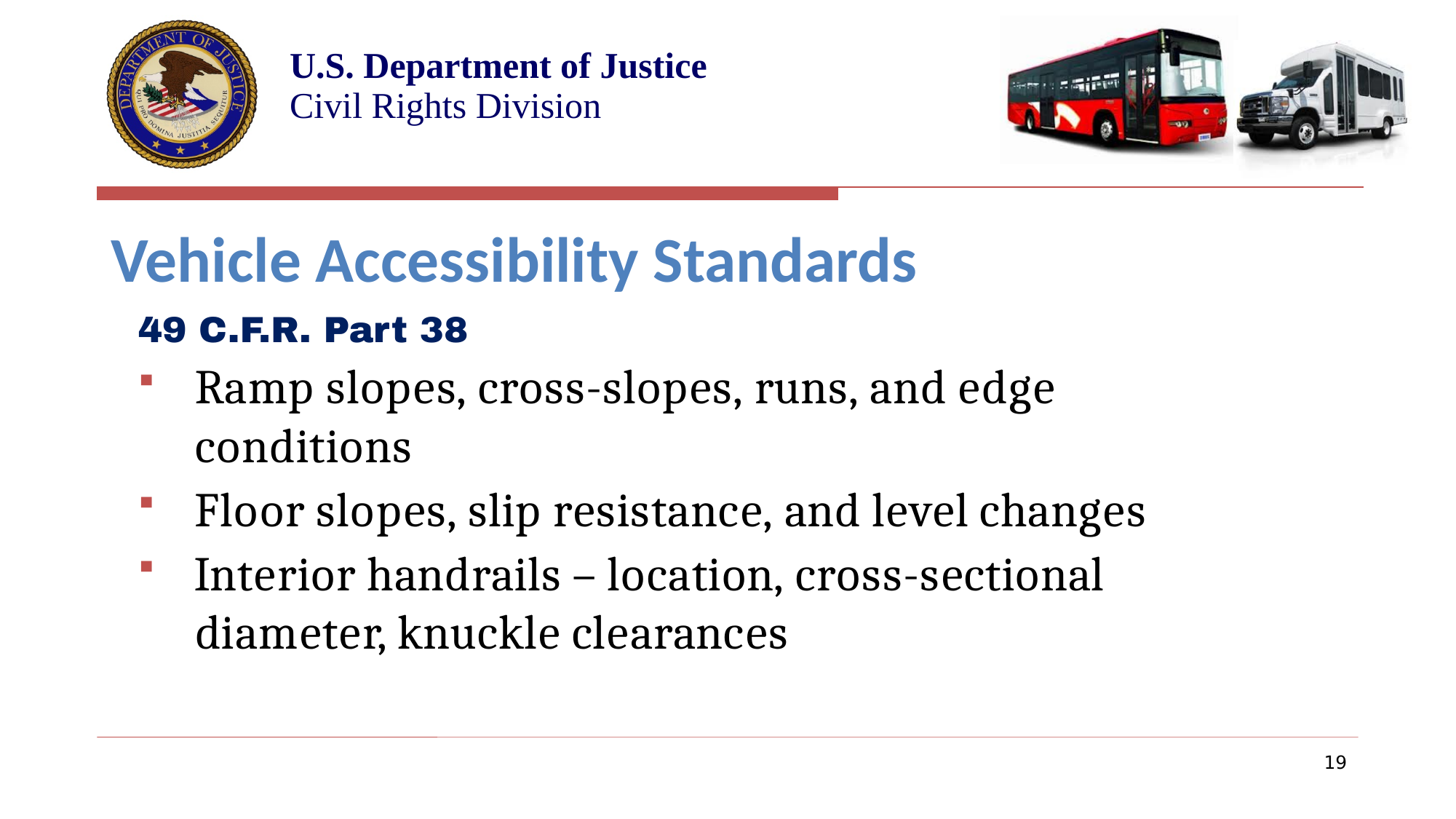

# Vehicle Accessibility Standards
49 C.F.R. Part 38
Ramp slopes, cross-slopes, runs, and edge conditions
Floor slopes, slip resistance, and level changes
Interior handrails – location, cross-sectional diameter, knuckle clearances

19